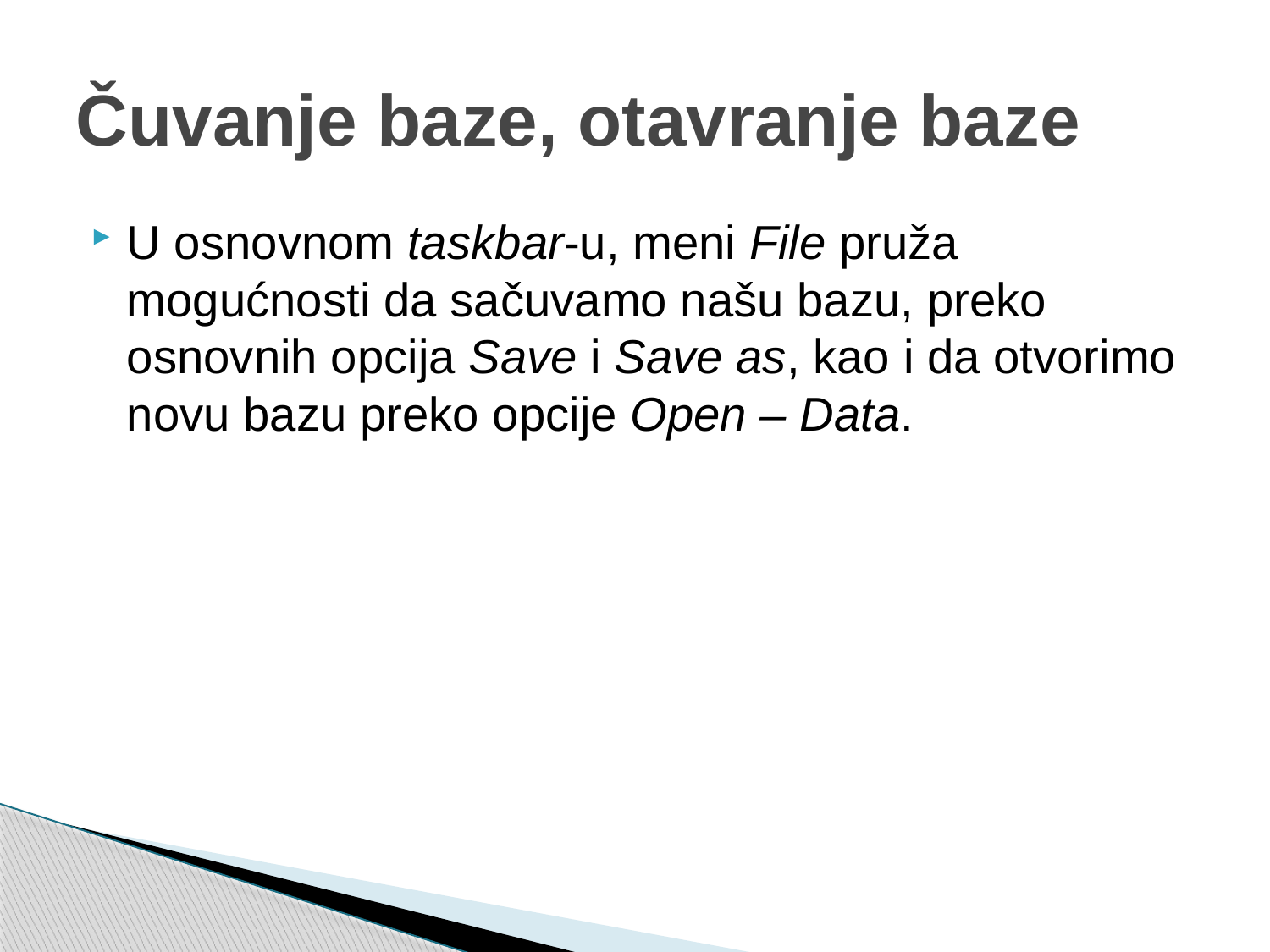

# Čuvanje baze, otavranje baze
U osnovnom taskbar-u, meni File pruža mogućnosti da sačuvamo našu bazu, preko osnovnih opcija Save i Save as, kao i da otvorimo novu bazu preko opcije Open – Data.